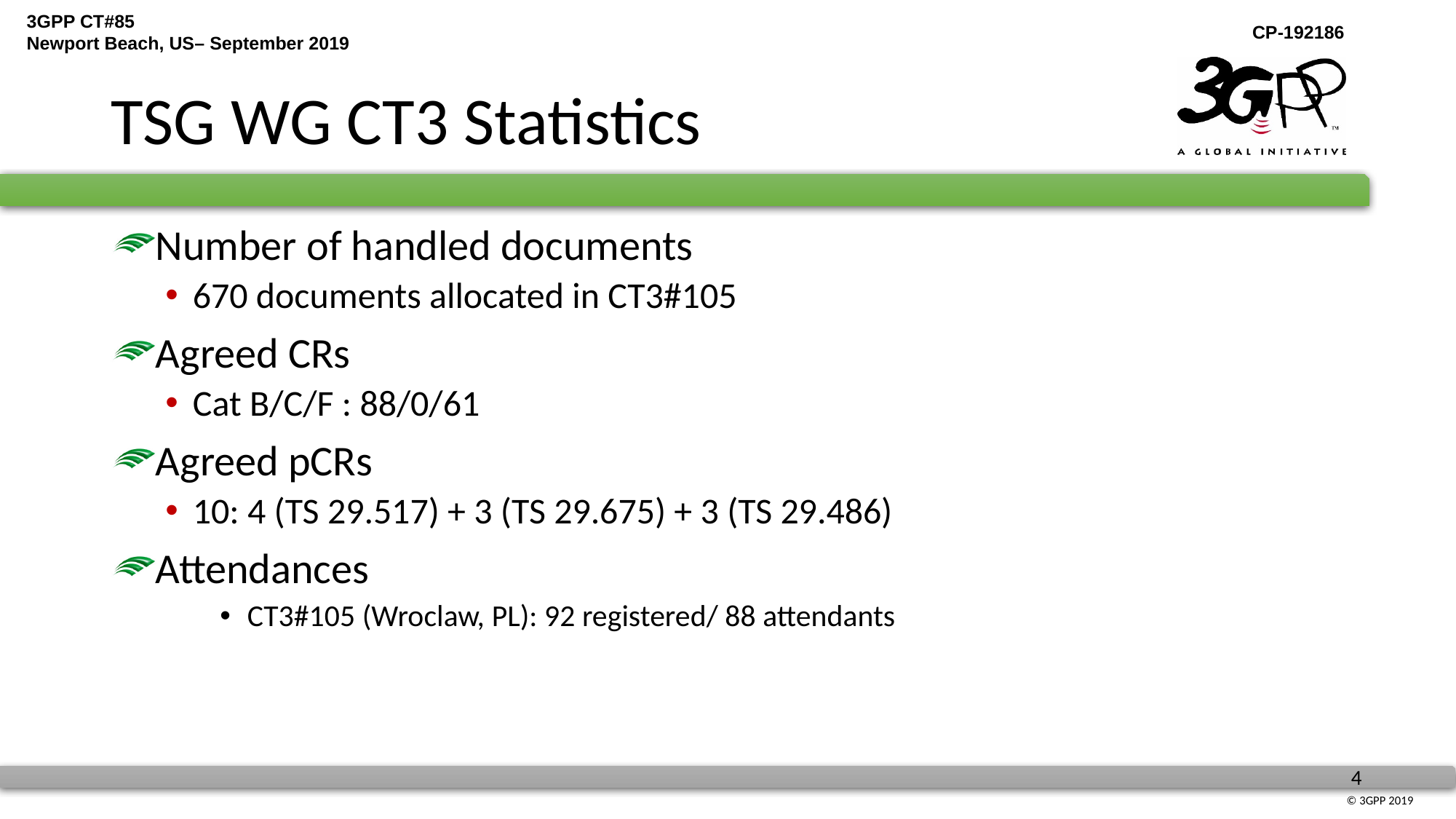

# TSG WG CT3 Statistics
Number of handled documents
670 documents allocated in CT3#105
Agreed CRs
Cat B/C/F : 88/0/61
Agreed pCRs
10: 4 (TS 29.517) + 3 (TS 29.675) + 3 (TS 29.486)
Attendances
CT3#105 (Wroclaw, PL): 92 registered/ 88 attendants